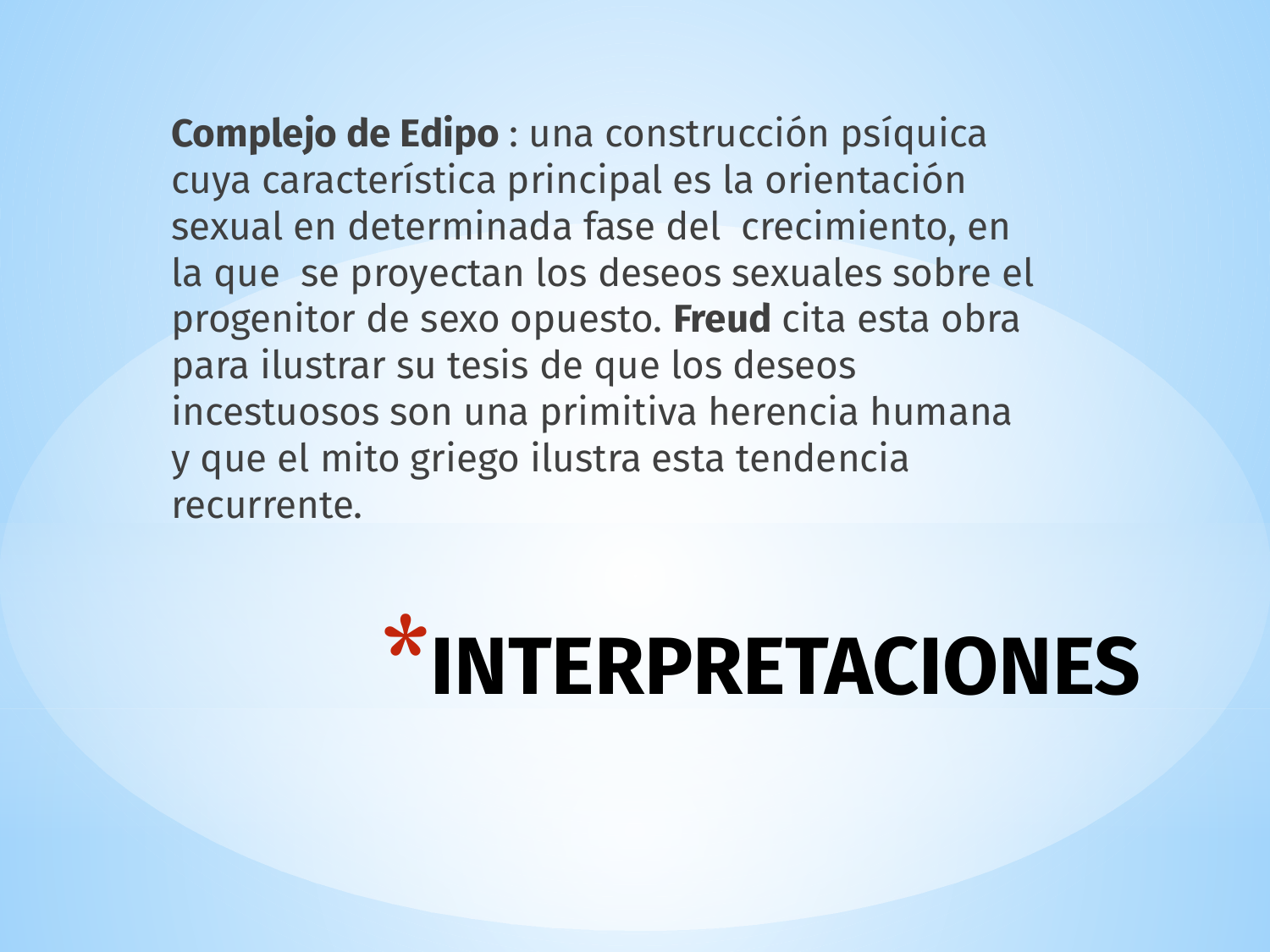

Complejo de Edipo : una construcción psíquica cuya característica principal es la orientación sexual en determinada fase del  crecimiento, en la que  se proyectan los deseos sexuales sobre el progenitor de sexo opuesto. Freud cita esta obra para ilustrar su tesis de que los deseos incestuosos son una primitiva herencia humana y que el mito griego ilustra esta tendencia recurrente.
# INTERPRETACIONES